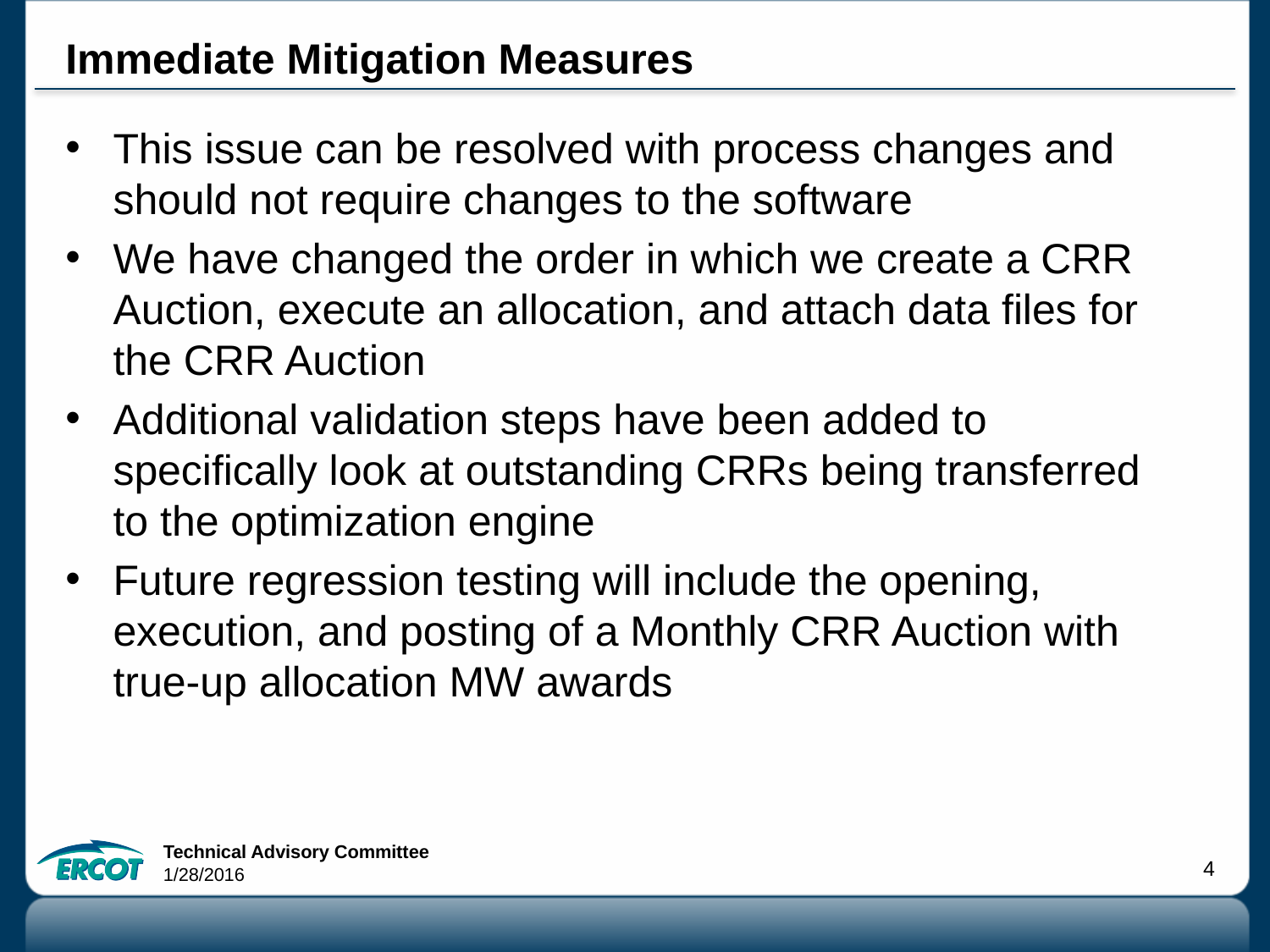

# Immediate Mitigation Measures
This issue can be resolved with process changes and should not require changes to the software
We have changed the order in which we create a CRR Auction, execute an allocation, and attach data files for the CRR Auction
Additional validation steps have been added to specifically look at outstanding CRRs being transferred to the optimization engine
Future regression testing will include the opening, execution, and posting of a Monthly CRR Auction with true-up allocation MW awards